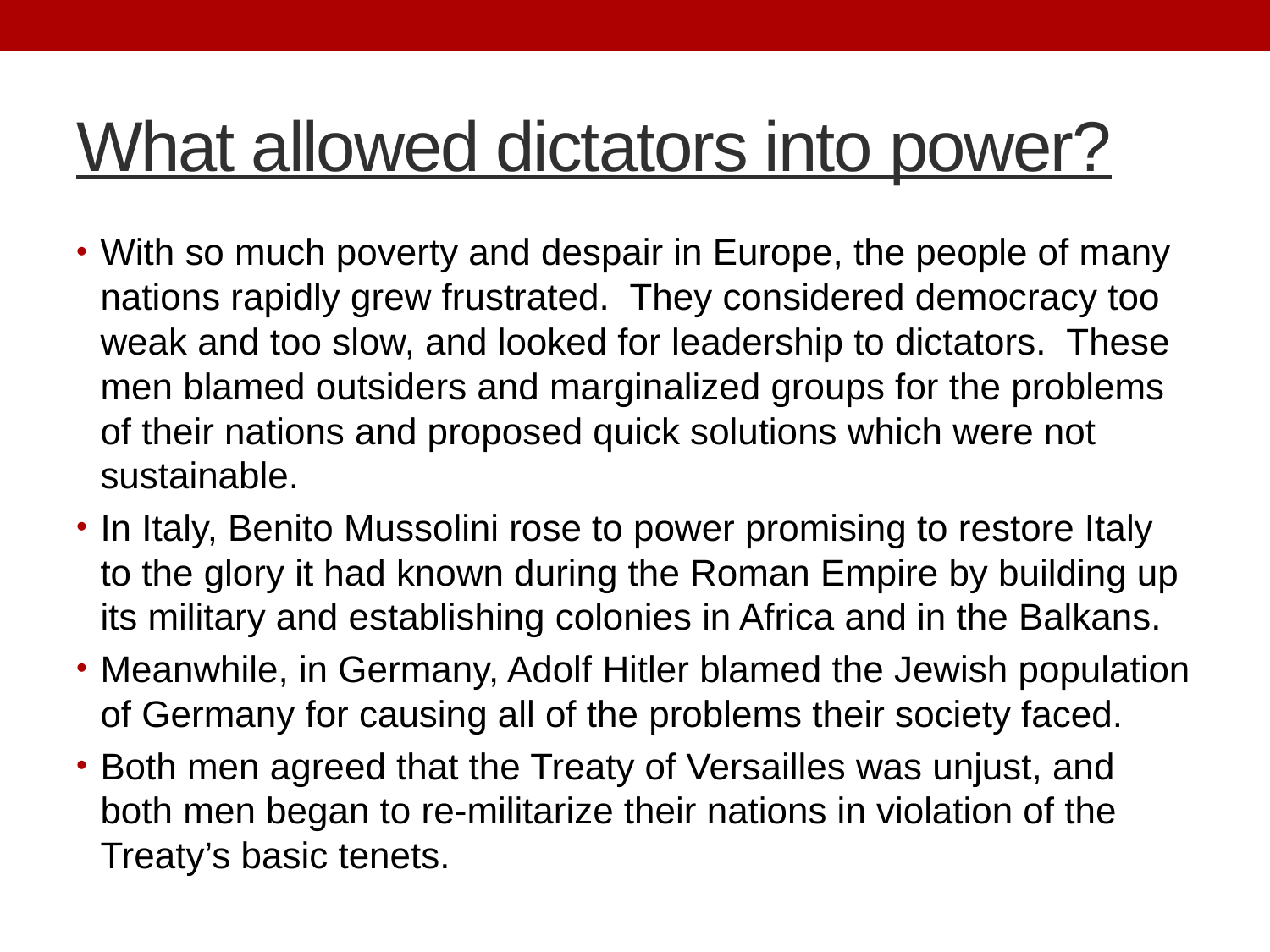

# What allowed dictators into power?
With so much poverty and despair in Europe, the people of many nations rapidly grew frustrated.  They considered democracy too weak and too slow, and looked for leadership to dictators.  These men blamed outsiders and marginalized groups for the problems of their nations and proposed quick solutions which were not sustainable.
In Italy, Benito Mussolini rose to power promising to restore Italy to the glory it had known during the Roman Empire by building up its military and establishing colonies in Africa and in the Balkans.
Meanwhile, in Germany, Adolf Hitler blamed the Jewish population of Germany for causing all of the problems their society faced.
Both men agreed that the Treaty of Versailles was unjust, and both men began to re-militarize their nations in violation of the Treaty’s basic tenets.